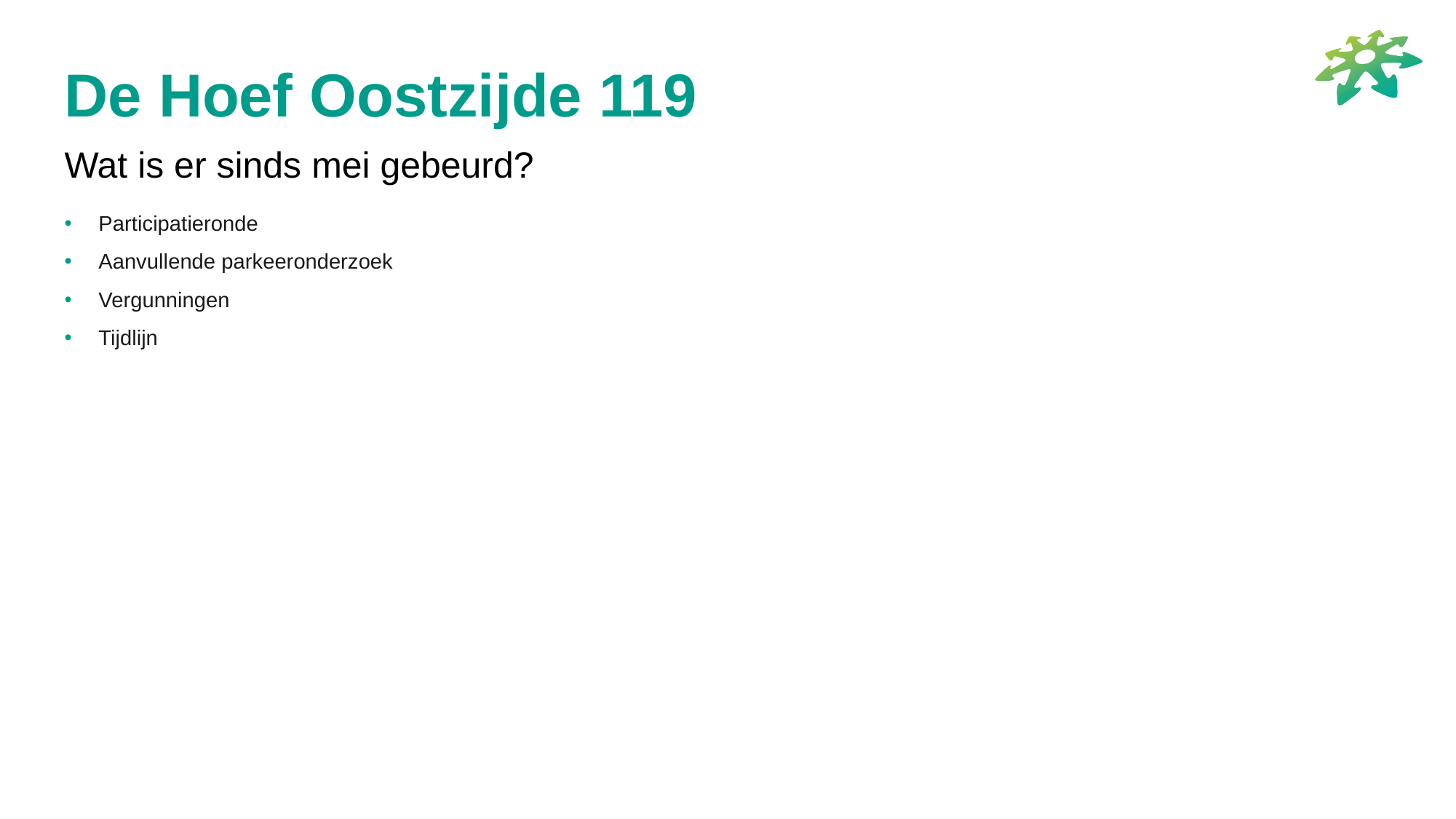

# De Hoef Oostzijde 119
Wat is er sinds mei gebeurd?
Participatieronde
Aanvullende parkeeronderzoek
Vergunningen
Tijdlijn